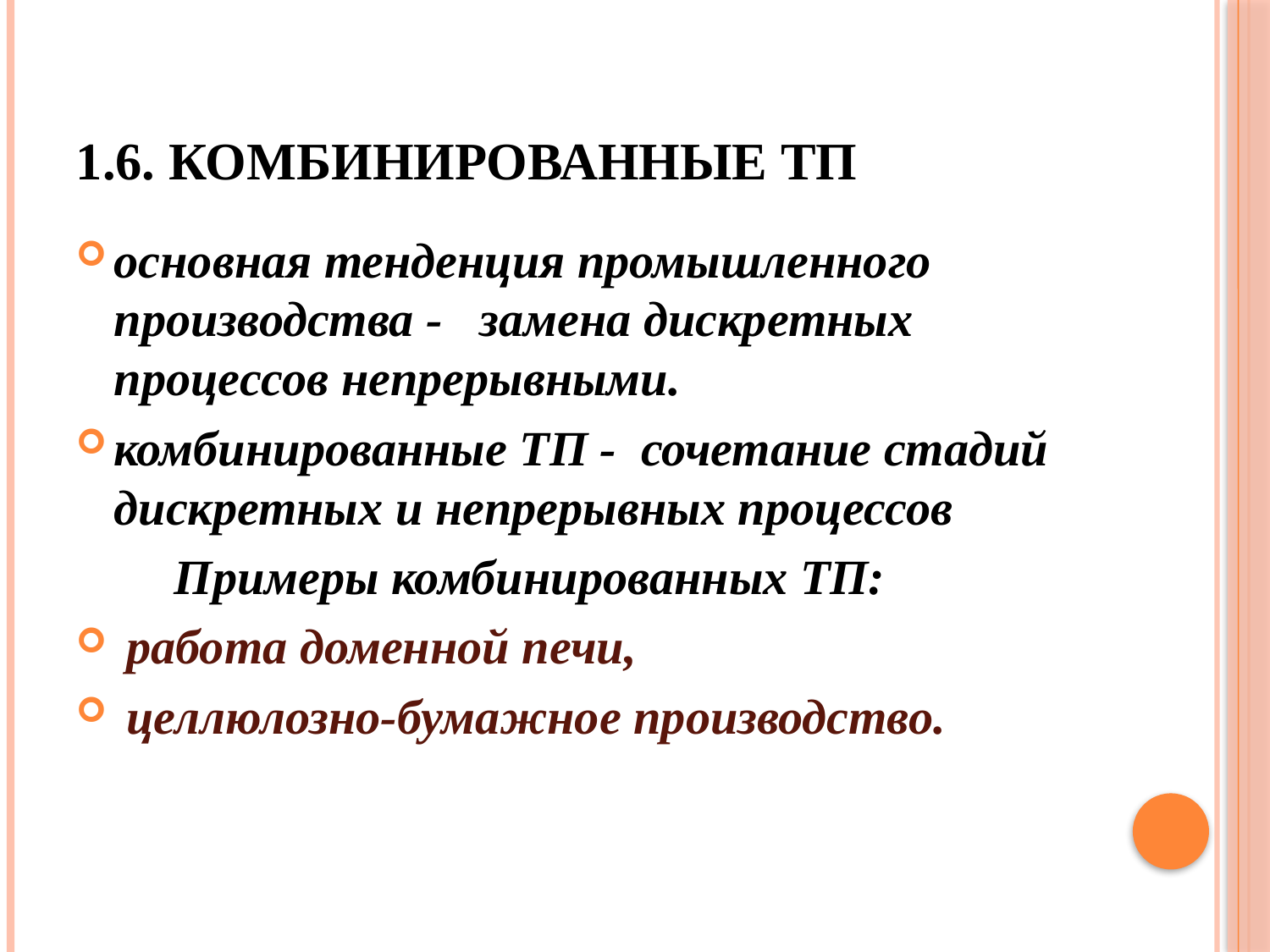

# 1.6. Комбинированные ТП
основная тенденция промышленного производства -   замена дискретных процессов непрерывными.
комбинированные ТП -  сочетание стадий дискретных и непрерывных процессов
        Примеры комбинированных ТП:
 работа доменной печи,
 целлюлозно-бумажное производство.